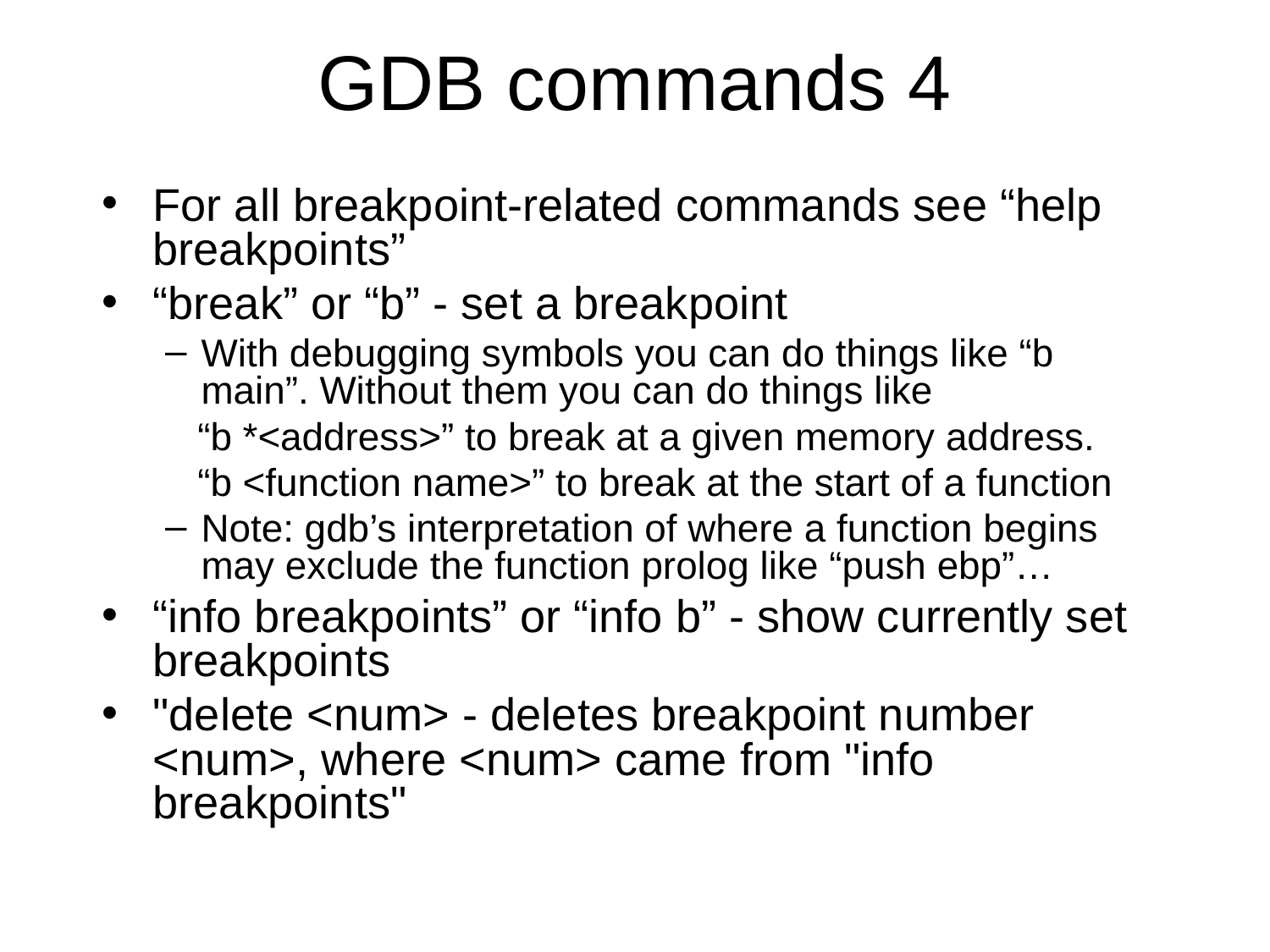

GDB commands 4
For all breakpoint-related commands see “help breakpoints”
“break” or “b” - set a breakpoint
With debugging symbols you can do things like “b main”. Without them you can do things like
   “b *<address>” to break at a given memory address.
   “b <function name>” to break at the start of a function
Note: gdb’s interpretation of where a function begins may exclude the function prolog like “push ebp”…
“info breakpoints” or “info b” - show currently set breakpoints
"delete <num> - deletes breakpoint number <num>, where <num> came from "info breakpoints"